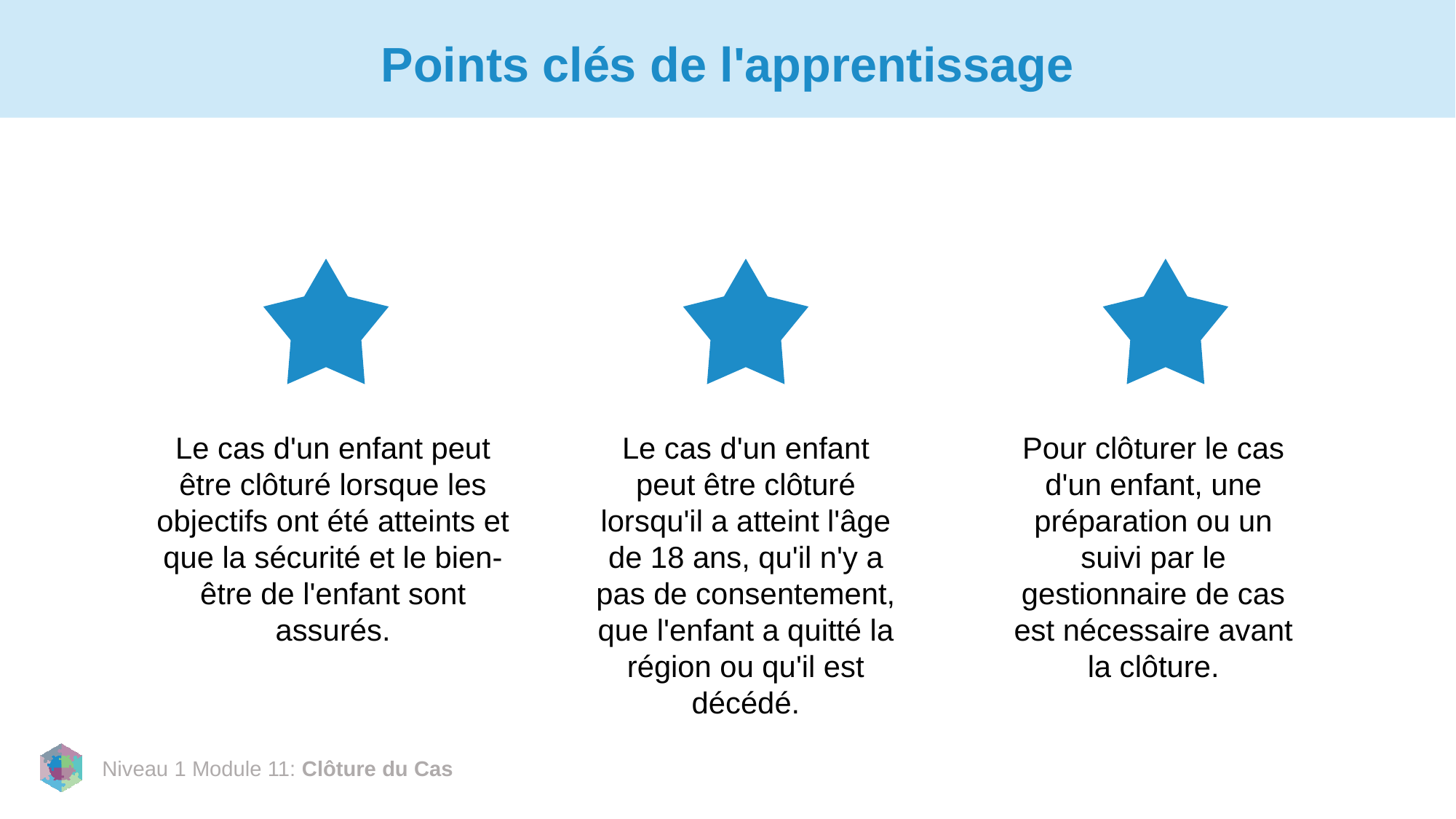

# Points clés de l'apprentissage

Le cas d'un enfant peut être clôturé lorsque les objectifs ont été atteints et que la sécurité et le bien-être de l'enfant sont assurés.
Le cas d'un enfant peut être clôturé lorsqu'il a atteint l'âge de 18 ans, qu'il n'y a pas de consentement, que l'enfant a quitté la région ou qu'il est décédé.
Pour clôturer le cas d'un enfant, une préparation ou un suivi par le gestionnaire de cas est nécessaire avant la clôture.